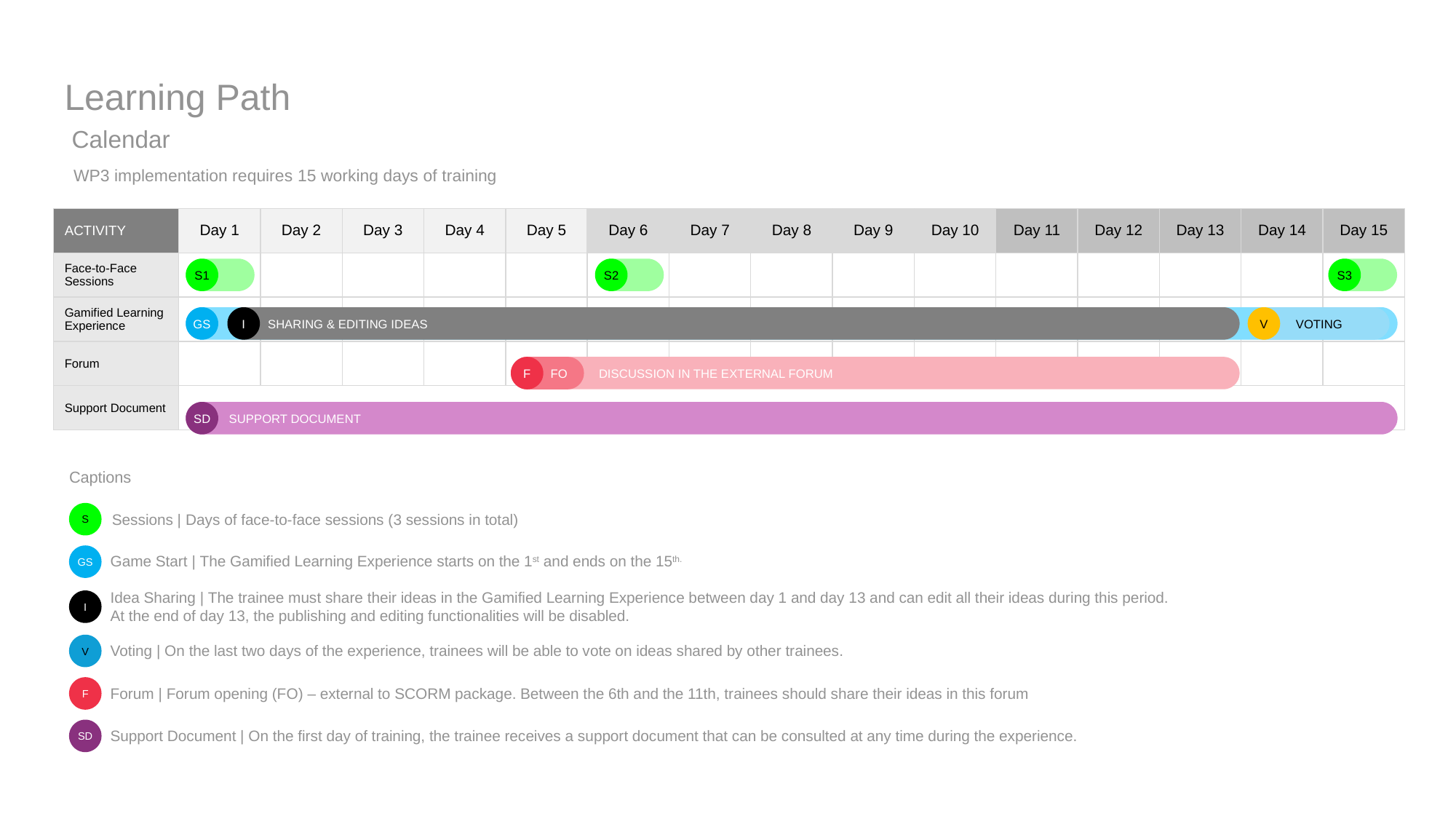

Learning Path
Calendar
WP3 implementation requires 15 working days of training
| ACTIVITY | Day 1 | Day 2 | Day 3 | Day 4 | Day 5 | Day 6 | Day 7 | Day 8 | Day 9 | Day 10 | Day 11 | Day 12 | Day 13 | Day 14 | Day 15 |
| --- | --- | --- | --- | --- | --- | --- | --- | --- | --- | --- | --- | --- | --- | --- | --- |
| Face-to-Face Sessions |  |  |  |  |  |  |  |  |  |  |  |  |  |  |  |
| Gamified Learning Experience |  |  |  |  |  |  |  |  |  |  |  |  |  |  |  |
| Forum |  |  |  |  |  |  |  |  |  |  |  |  |  |  |  |
| Support Document |  |  |  |  |  |  |  |  |  |  |  |  |  |  |  |
S1

S2
S3

GS
I
V

      SHARING & EDITING IDEAS
         VOTING
F
       FO
                     DISCUSSION IN THE EXTERNAL FORUM
SD
        SUPPORT DOCUMENT
Captions
S
Sessions | Days of face-to-face sessions (3 sessions in total)
GS
Game Start | The Gamified Learning Experience starts on the 1st and ends on the 15th.
Idea Sharing | The trainee must share their ideas in the Gamified Learning Experience between day 1 and day 13 and can edit all their ideas during this period.
At the end of day 13, the publishing and editing functionalities will be disabled.
I
V
Voting | On the last two days of the experience, trainees will be able to vote on ideas shared by other trainees.
F
Forum | Forum opening (FO) – external to SCORM package. Between the 6th and the 11th, trainees should share their ideas in this forum
SD
Support Document | On the first day of training, the trainee receives a support document that can be consulted at any time during the experience.